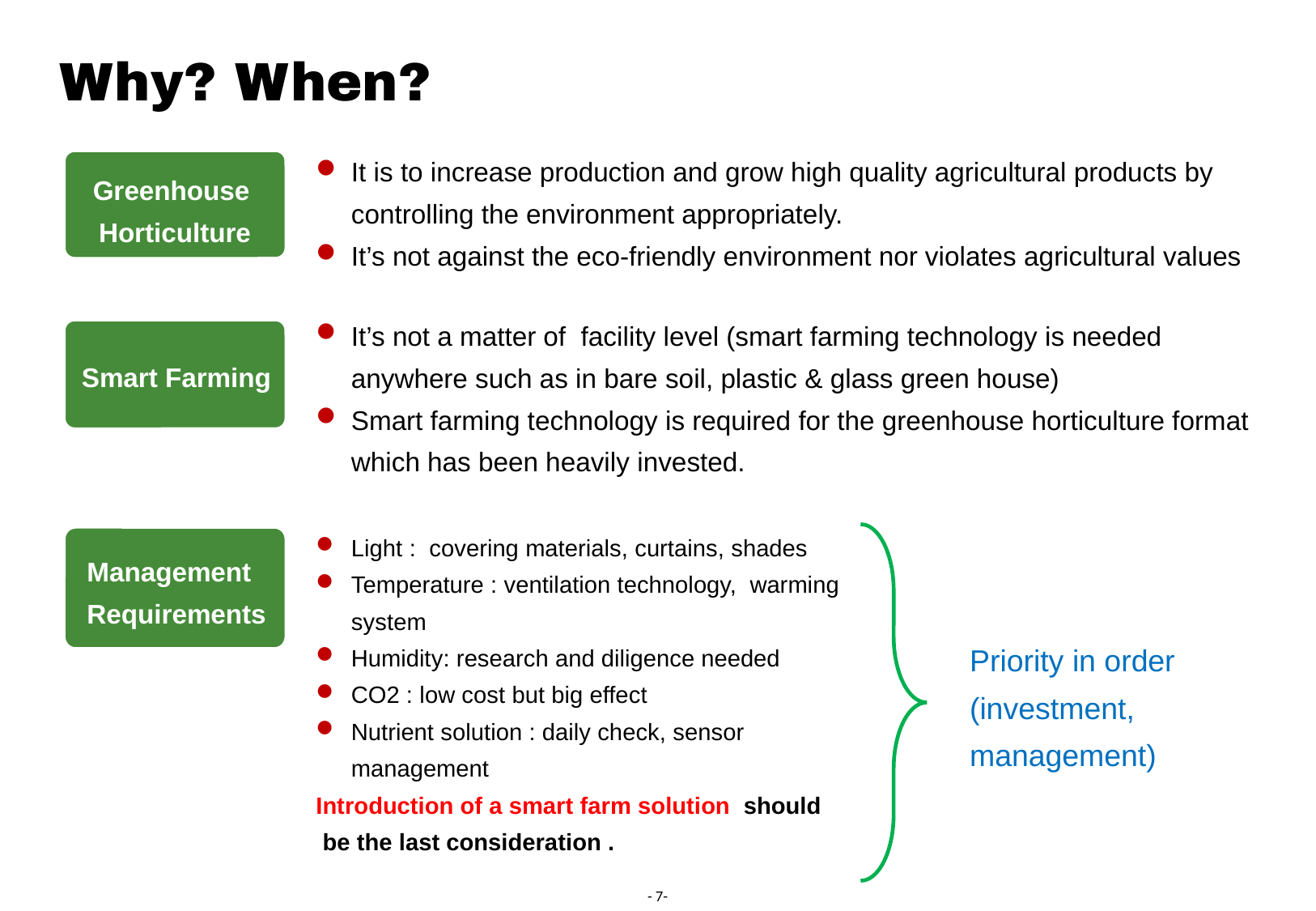

Why? When?
It is to increase production and grow high quality agricultural products by controlling the environment appropriately.
It’s not against the eco-friendly environment nor violates agricultural values

Greenhouse
Horticulture
It’s not a matter of  facility level (smart farming technology is needed anywhere such as in bare soil, plastic & glass green house)
Smart farming technology is required for the greenhouse horticulture format which has been heavily invested.

Smart Farming
Light :  covering materials, curtains, shades
Temperature : ventilation technology,  warming system
Humidity: research and diligence needed
CO2 : low cost but big effect
Nutrient solution : daily check, sensor management
Introduction of a smart farm solution  should
 be the last consideration .

Management
Requirements
Priority in order
(investment, management)